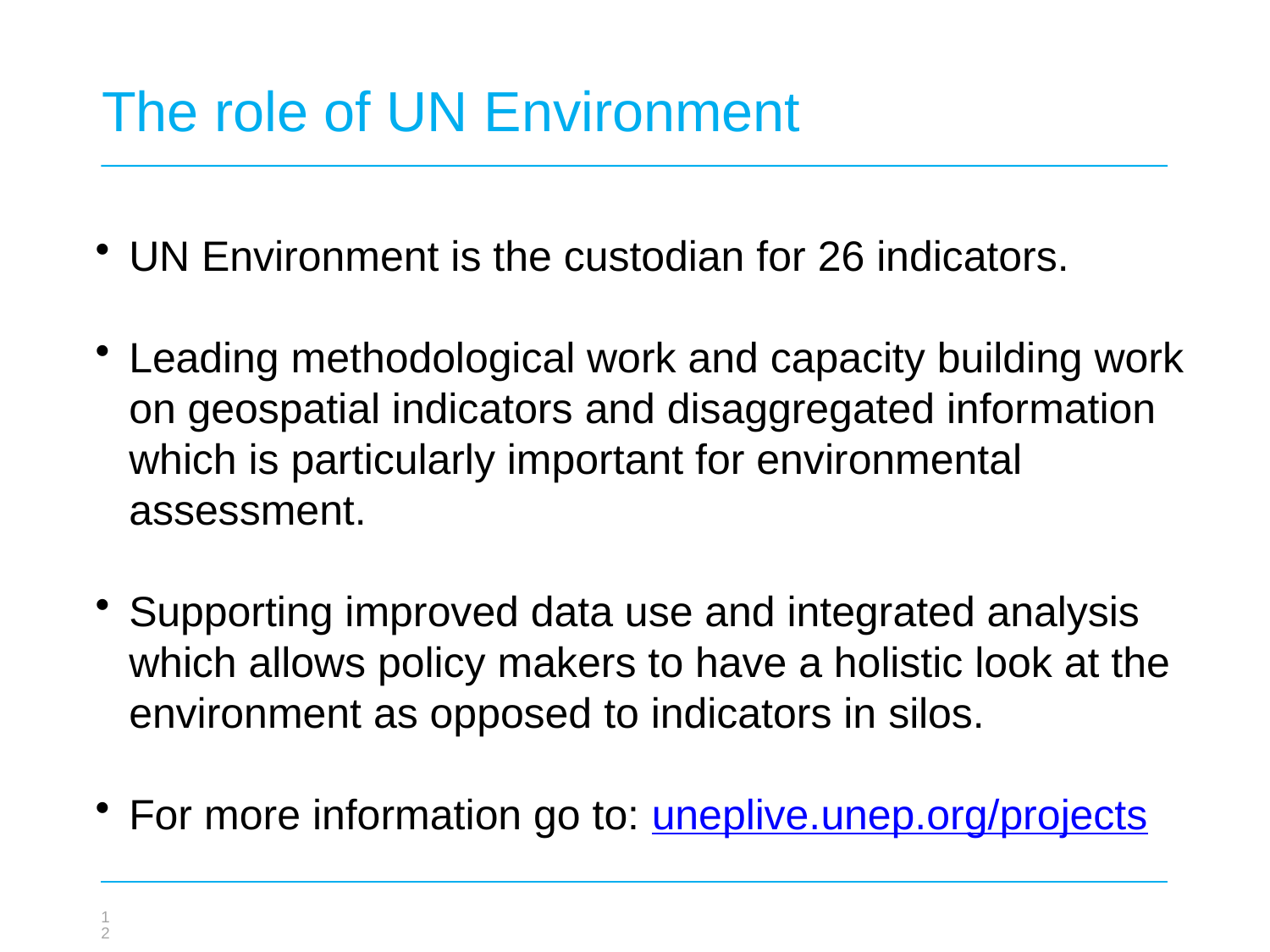

The role of UN Environment

UN Environment is the custodian for 26 indicators.
Leading methodological work and capacity building work on geospatial indicators and disaggregated information which is particularly important for environmental assessment.
Supporting improved data use and integrated analysis which allows policy makers to have a holistic look at the environment as opposed to indicators in silos.

For more information go to: uneplive.unep.org/projects
Photo credit to be given
as shown alongside
(in black or in white)
© NABU/Holger Schulz

12